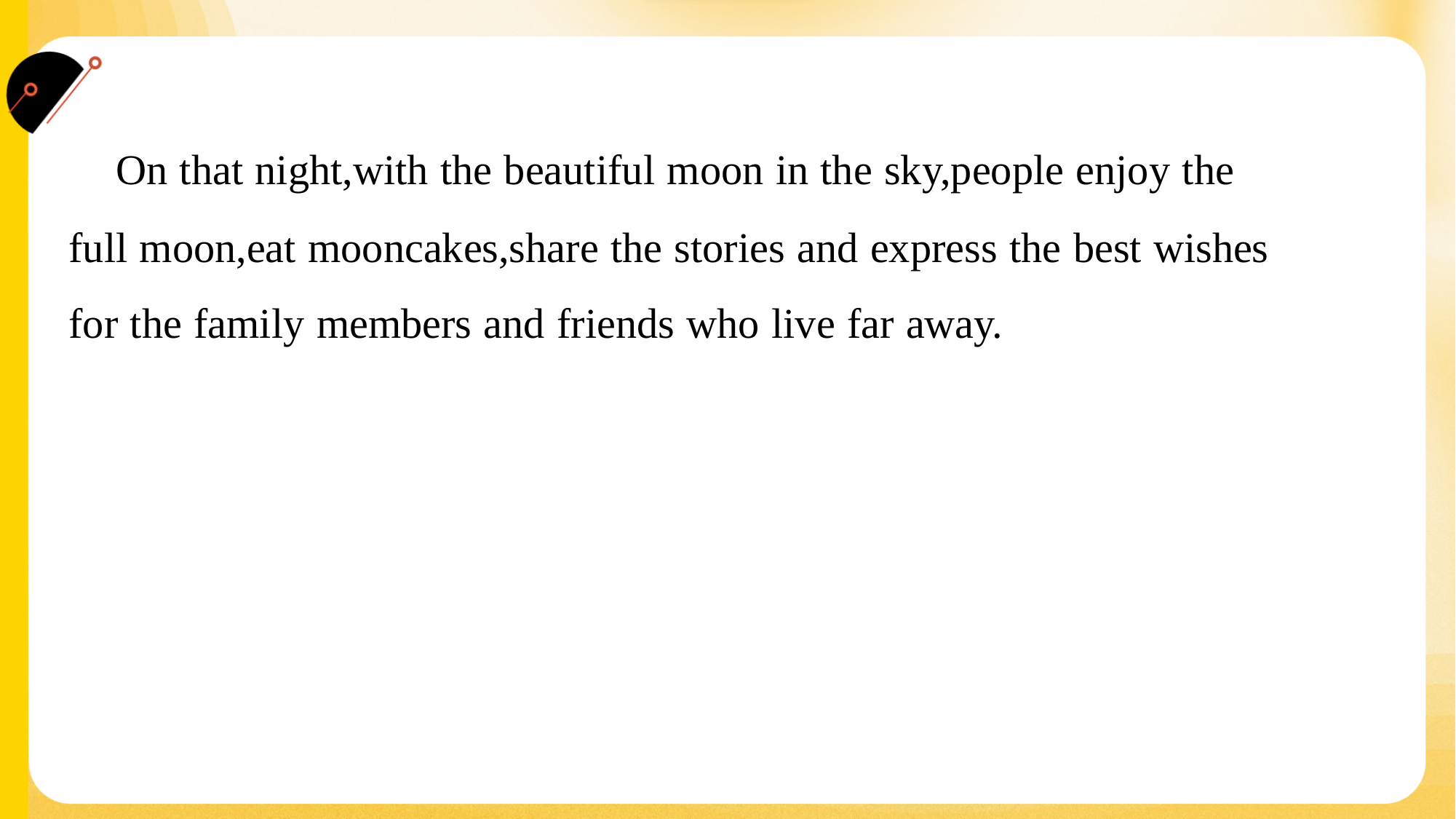

On that night,with the beautiful moon in the sky,people enjoy the
full moon,eat mooncakes,share the stories and express the best wishes
for the family members and friends who live far away.#5